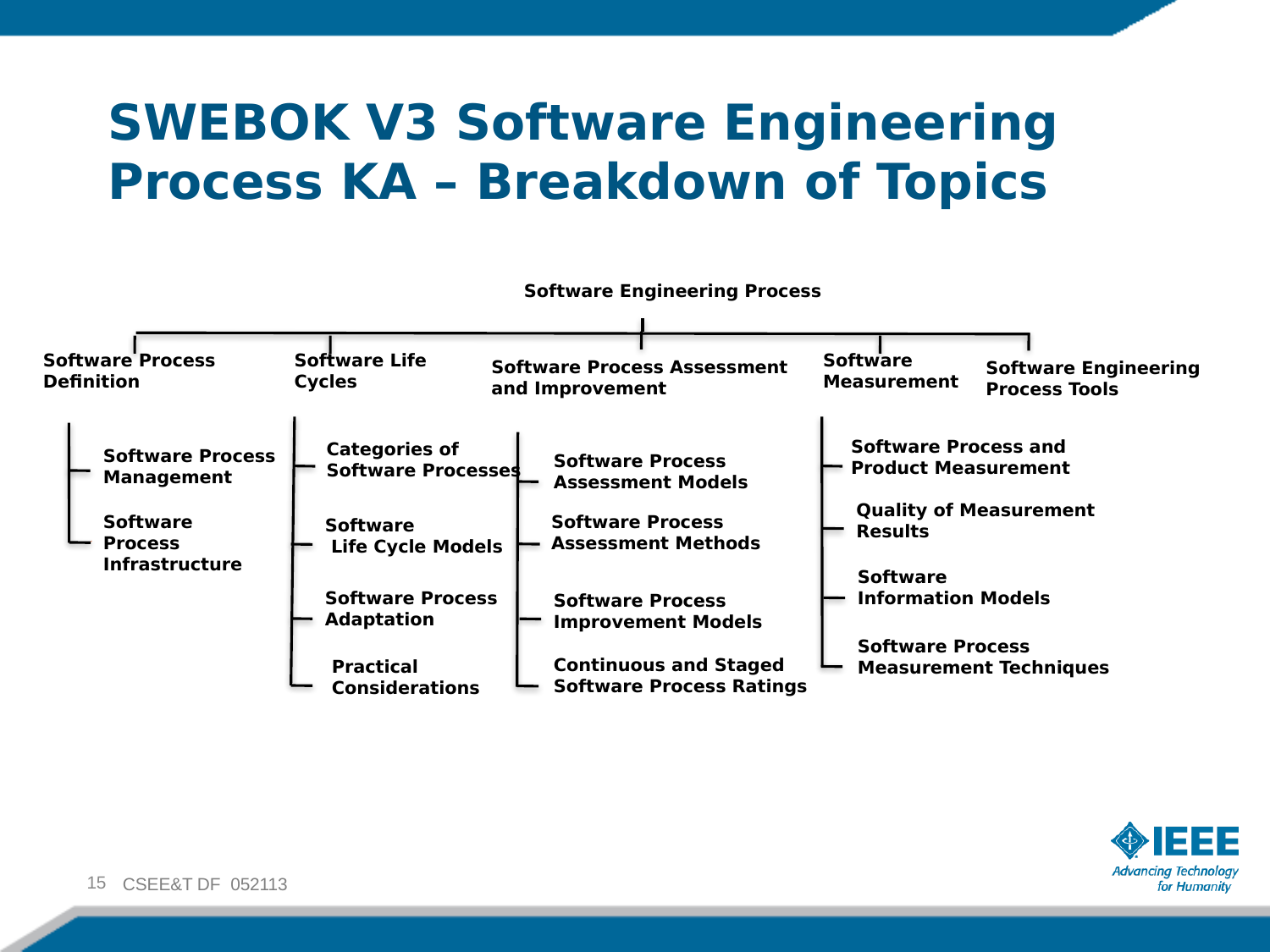

# SWEBOK V3 Software Engineering Process KA – Breakdown of Topics
Software Engineering Process
Software Process
Definition
Software Life
Cycles
Software
Measurement
Software Process Assessment
and Improvement
Software Engineering
Process Tools
Software Process
Management
Software Process
Infrastructure
Software Process and
Product Measurement
Categories of
Software Processes
Software Process
Assessment Models
Quality of Measurement
Results
Software Process
Assessment Methods
Software
 Life Cycle Models
Software
Information Models
Software Process
Adaptation
Software Process
Improvement Models
Software Process
Measurement Techniques
Continuous and Staged
Software Process Ratings
Practical
Considerations
15